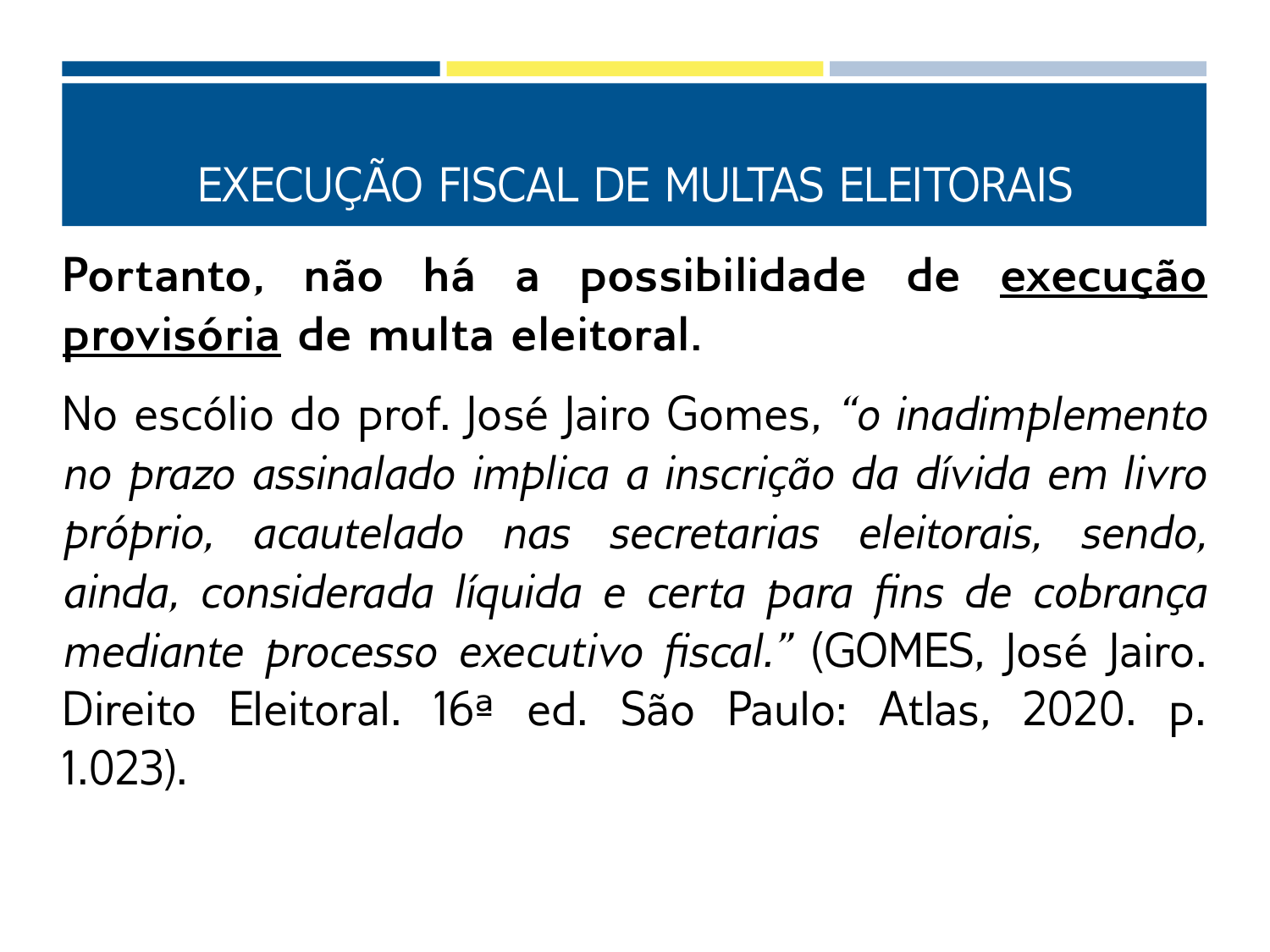

# EXECUÇÃO FISCAL DE MULTAS ELEITORAIS
Portanto, não há a possibilidade de execução provisória de multa eleitoral.
No escólio do prof. José Jairo Gomes, “o inadimplemento no prazo assinalado implica a inscrição da dívida em livro próprio, acautelado nas secretarias eleitorais, sendo, ainda, considerada líquida e certa para fins de cobrança mediante processo executivo fiscal.” (GOMES, José Jairo. Direito Eleitoral. 16ª ed. São Paulo: Atlas, 2020. p. 1.023).